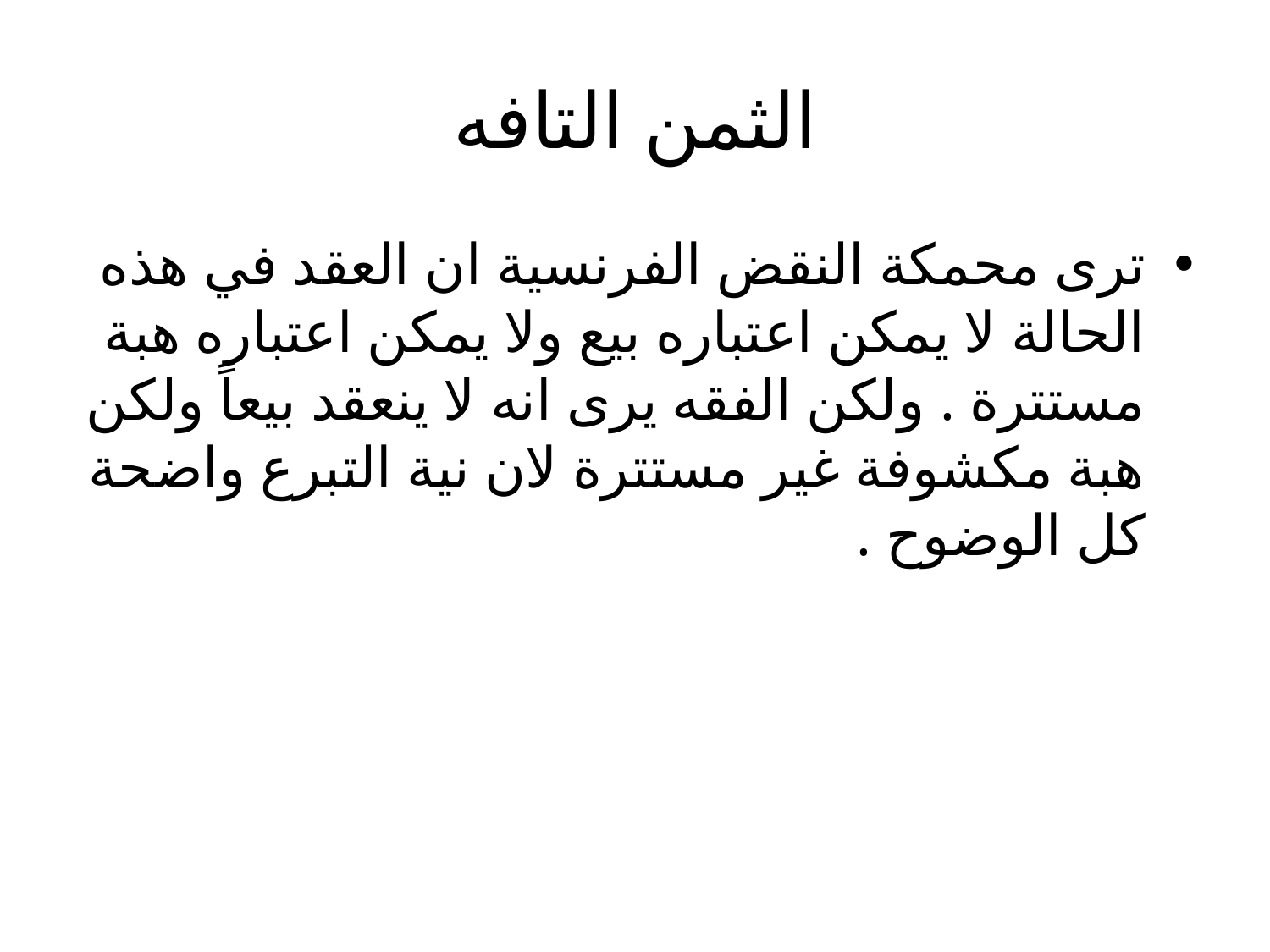

# الثمن التافه
ترى محمكة النقض الفرنسية ان العقد في هذه الحالة لا يمكن اعتباره بيع ولا يمكن اعتباره هبة مستترة . ولكن الفقه يرى انه لا ينعقد بيعاً ولكن هبة مكشوفة غير مستترة لان نية التبرع واضحة كل الوضوح .